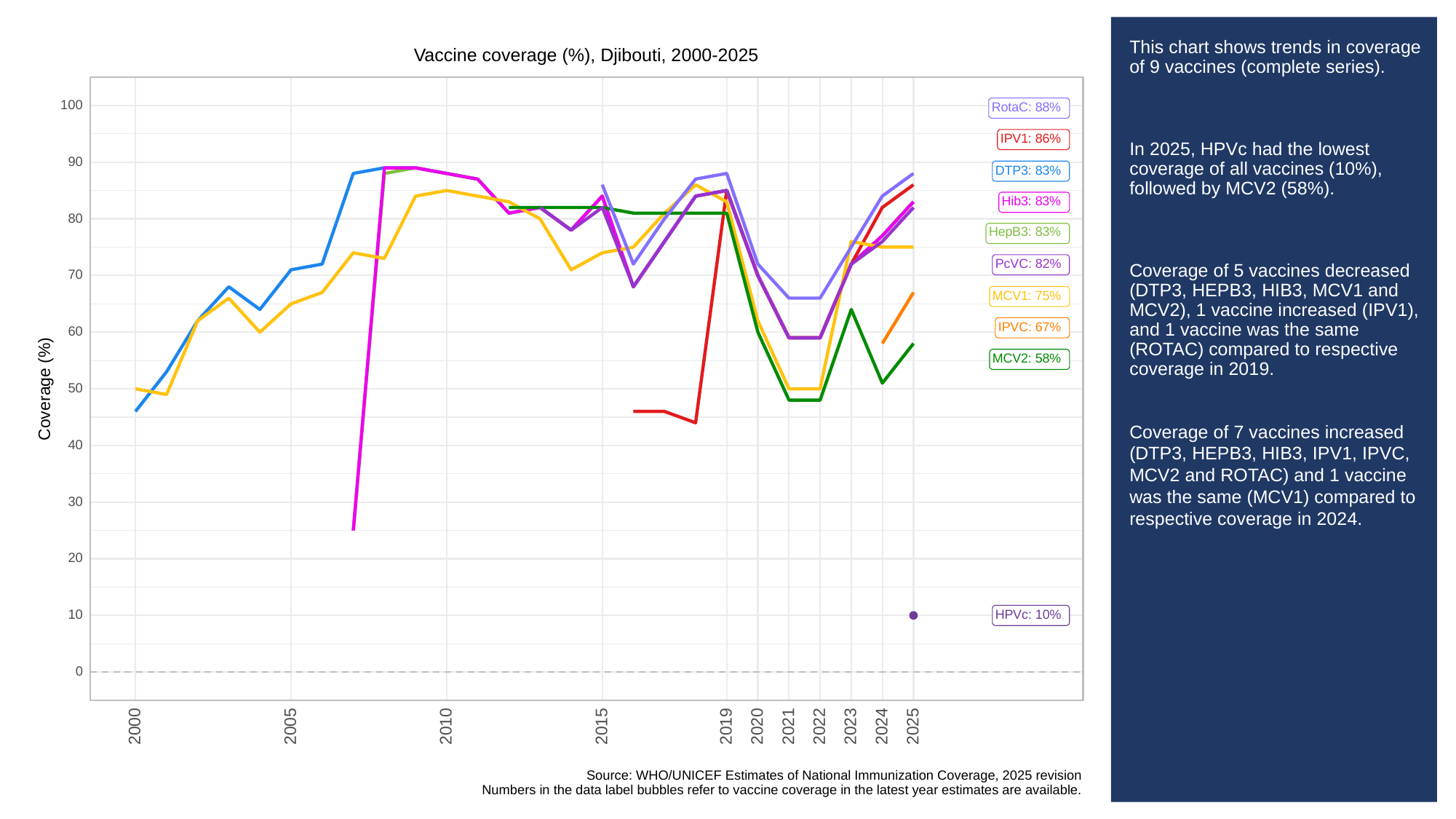

# This chart shows trends in coverage of 9 vaccines (complete series).

In 2025, HPVc had the lowest coverage of all vaccines (10%), followed by MCV2 (58%).

Coverage of 5 vaccines decreased (DTP3, HEPB3, HIB3, MCV1 and MCV2), 1 vaccine increased (IPV1), and 1 vaccine was the same (ROTAC) compared to respective coverage in 2019.

Coverage of 7 vaccines increased (DTP3, HEPB3, HIB3, IPV1, IPVC, MCV2 and ROTAC) and 1 vaccine was the same (MCV1) compared to respective coverage in 2024.

Vaccine coverage (%), Djibouti, 2000-2025

100
RotaC: 88%

IPV1: 86%

90

DTP3: 83%

Hib3: 83%

80

HepB3: 83%

PcVC: 82%
70

MCV1: 75%

IPVC: 67%
60

MCV2: 58%

Coverage (%)
50

40

30

20

HPVc: 10%
10

0

2023
2000
2005
2010
2015
2019
2020
2021
2022
2024
2025
Source: WHO/UNICEF Estimates of National Immunization Coverage, 2025 revision
Numbers in the data label bubbles refer to vaccine coverage in the latest year estimates are available.